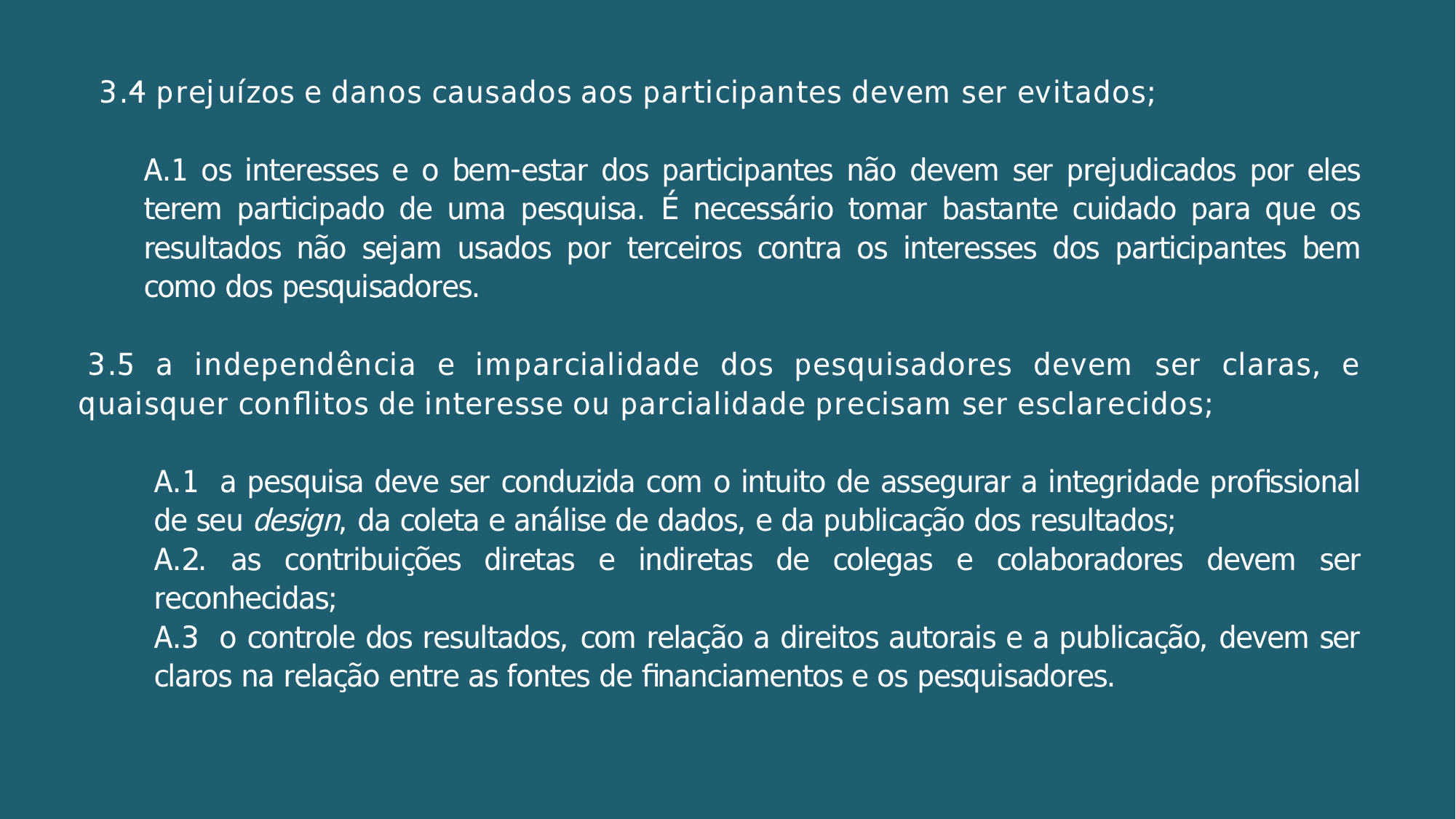

3.4 prejuízos e danos causados aos participantes devem ser evitados;

A.1 os interesses e o bem-estar dos participantes não devem ser prejudicados por eles terem participado de uma pesquisa. É necessário tomar bastante cuidado para que os resultados não sejam usados por terceiros contra os interesses dos participantes bem como dos pesquisadores.

 3.5 a independência e imparcialidade dos pesquisadores devem ser claras, e quaisquer conflitos de interesse ou parcialidade precisam ser esclarecidos;

A.1  a pesquisa deve ser conduzida com o intuito de assegurar a integridade profissional de seu design, da coleta e análise de dados, e da publicação dos resultados;
A.2. as contribuições diretas e indiretas de colegas e colaboradores devem ser reconhecidas;
A.3  o controle dos resultados, com relação a direitos autorais e a publicação, devem ser claros na relação entre as fontes de financiamentos e os pesquisadores.